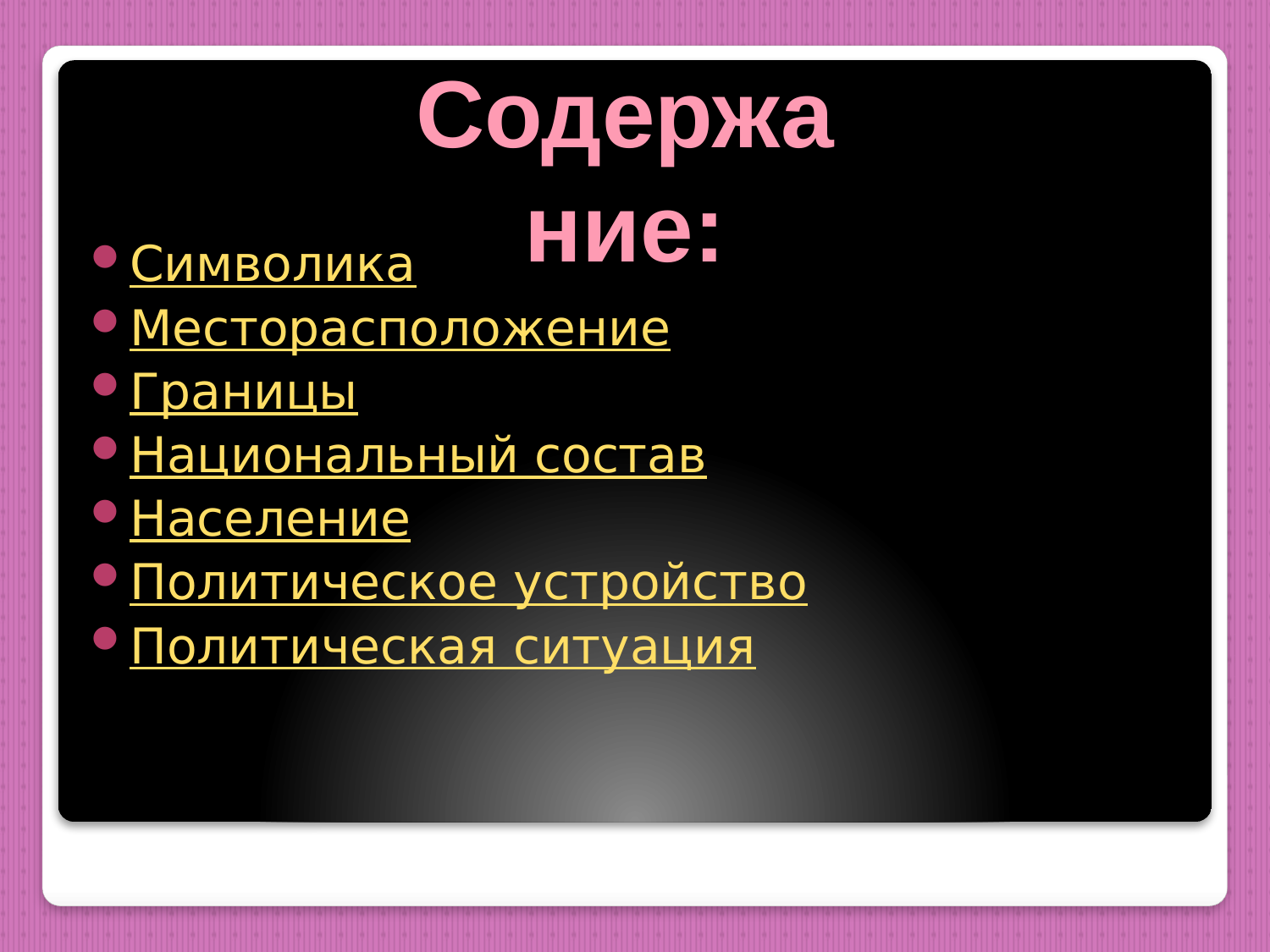

Содержание:

Символика
Месторасположение
Границы
Национальный состав
Население
Политическое устройство
Политическая ситуация